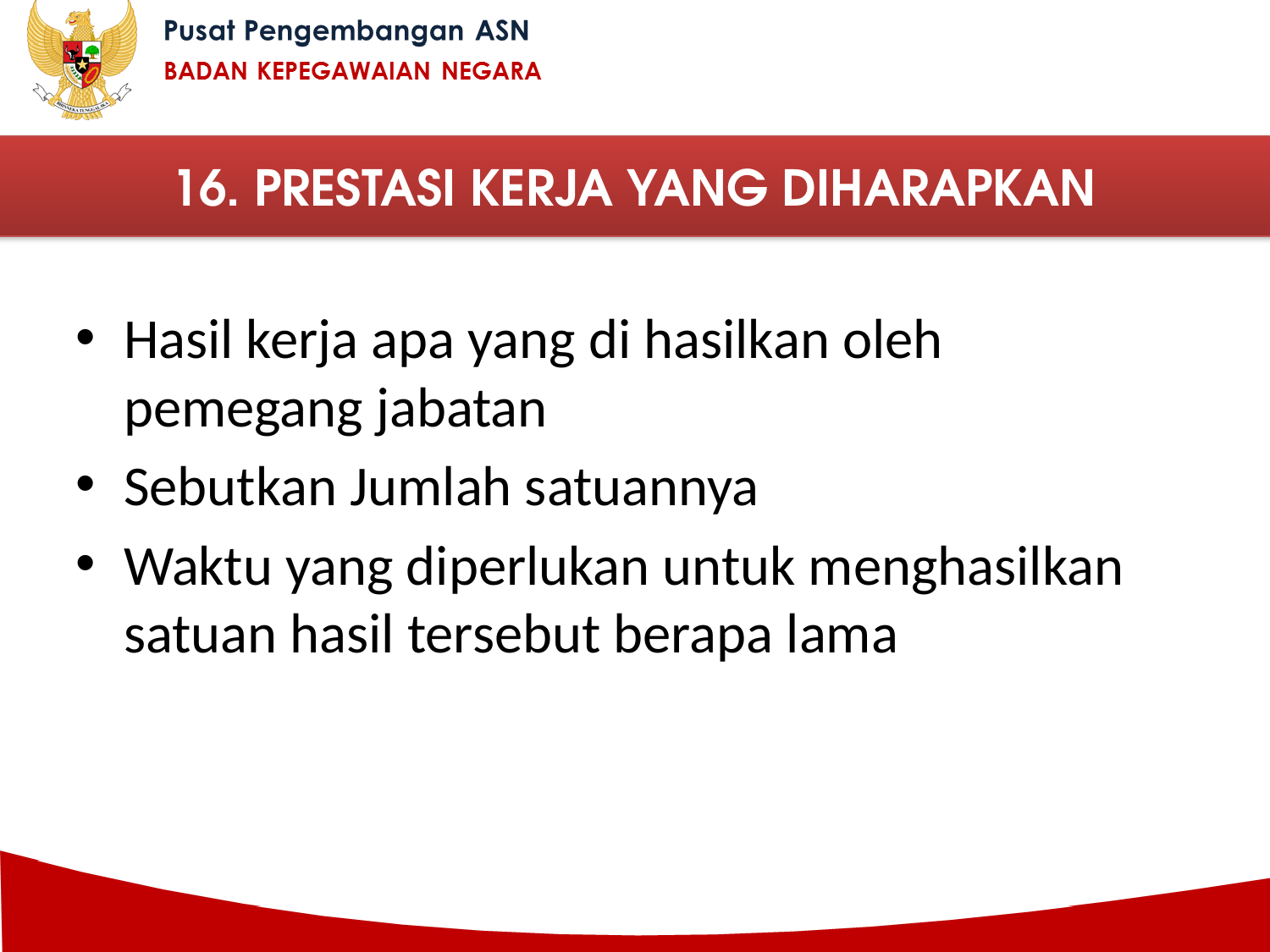

16. PRESTASI KERJA YANG DIHARAPKAN
Hasil kerja apa yang di hasilkan oleh pemegang jabatan
Sebutkan Jumlah satuannya
Waktu yang diperlukan untuk menghasilkan satuan hasil tersebut berapa lama